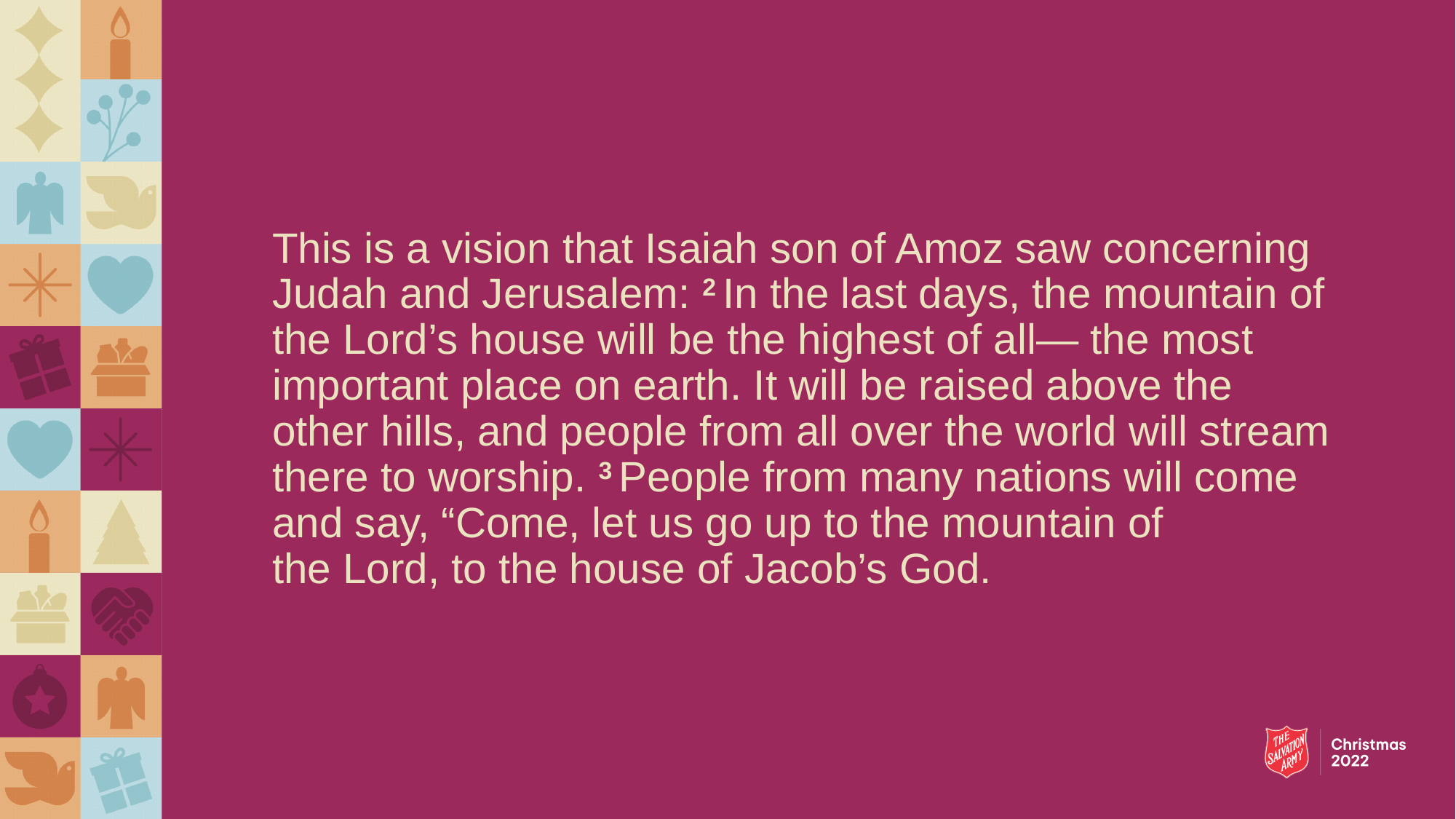

This is a vision that Isaiah son of Amoz saw concerning Judah and Jerusalem: 2 In the last days, the mountain of the Lord’s house will be the highest of all— the most important place on earth. It will be raised above the other hills, and people from all over the world will stream there to worship. 3 People from many nations will come and say, “Come, let us go up to the mountain of the Lord, to the house of Jacob’s God.